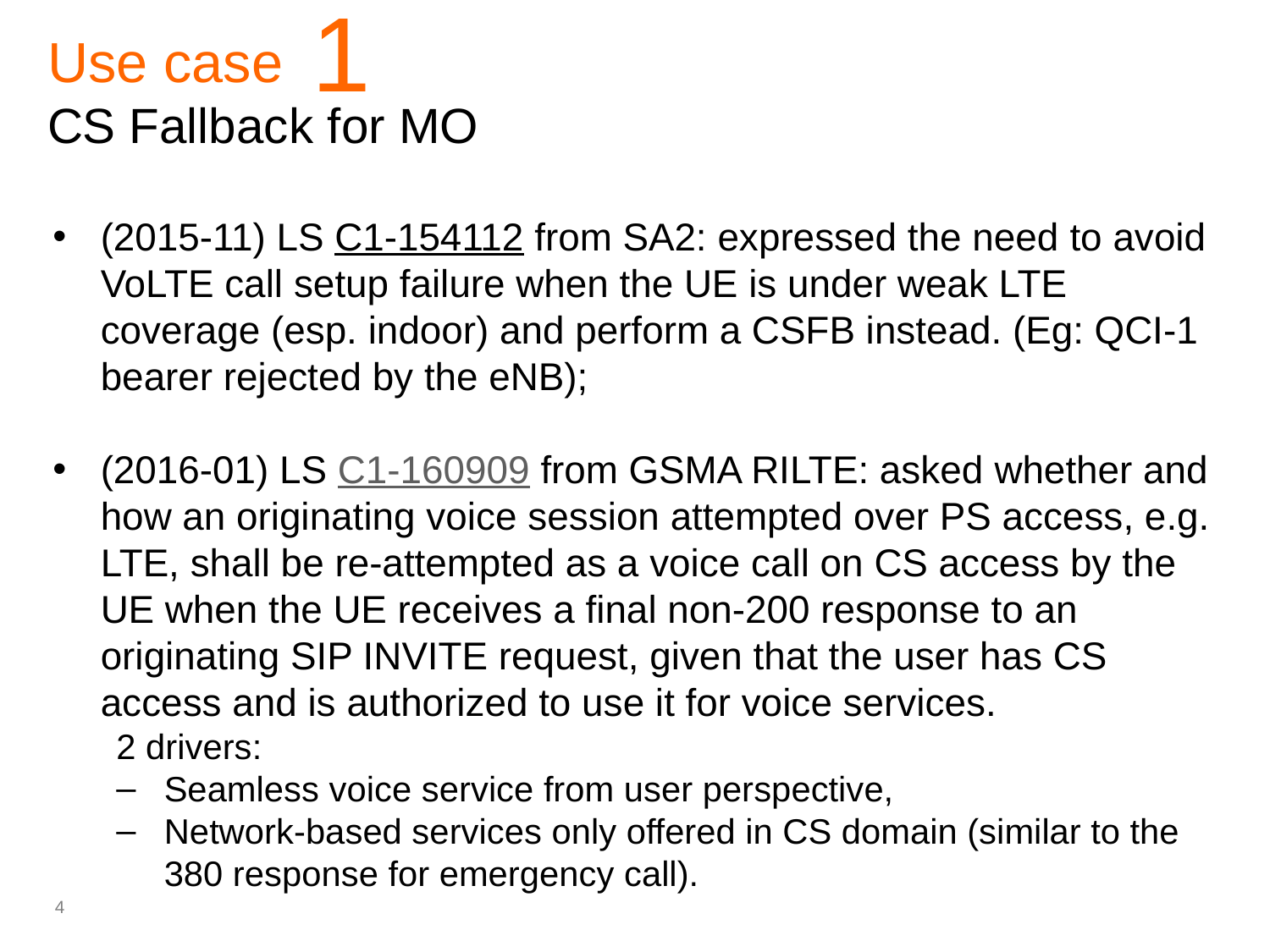

1
# Use case CS Fallback for MO
(2015-11) LS C1-154112 from SA2: expressed the need to avoid VoLTE call setup failure when the UE is under weak LTE coverage (esp. indoor) and perform a CSFB instead. (Eg: QCI-1 bearer rejected by the eNB);

(2016-01) LS C1-160909 from GSMA RILTE: asked whether and how an originating voice session attempted over PS access, e.g. LTE, shall be re-attempted as a voice call on CS access by the UE when the UE receives a final non-200 response to an originating SIP INVITE request, given that the user has CS access and is authorized to use it for voice services.
2 drivers:
Seamless voice service from user perspective,
Network-based services only offered in CS domain (similar to the 380 response for emergency call).